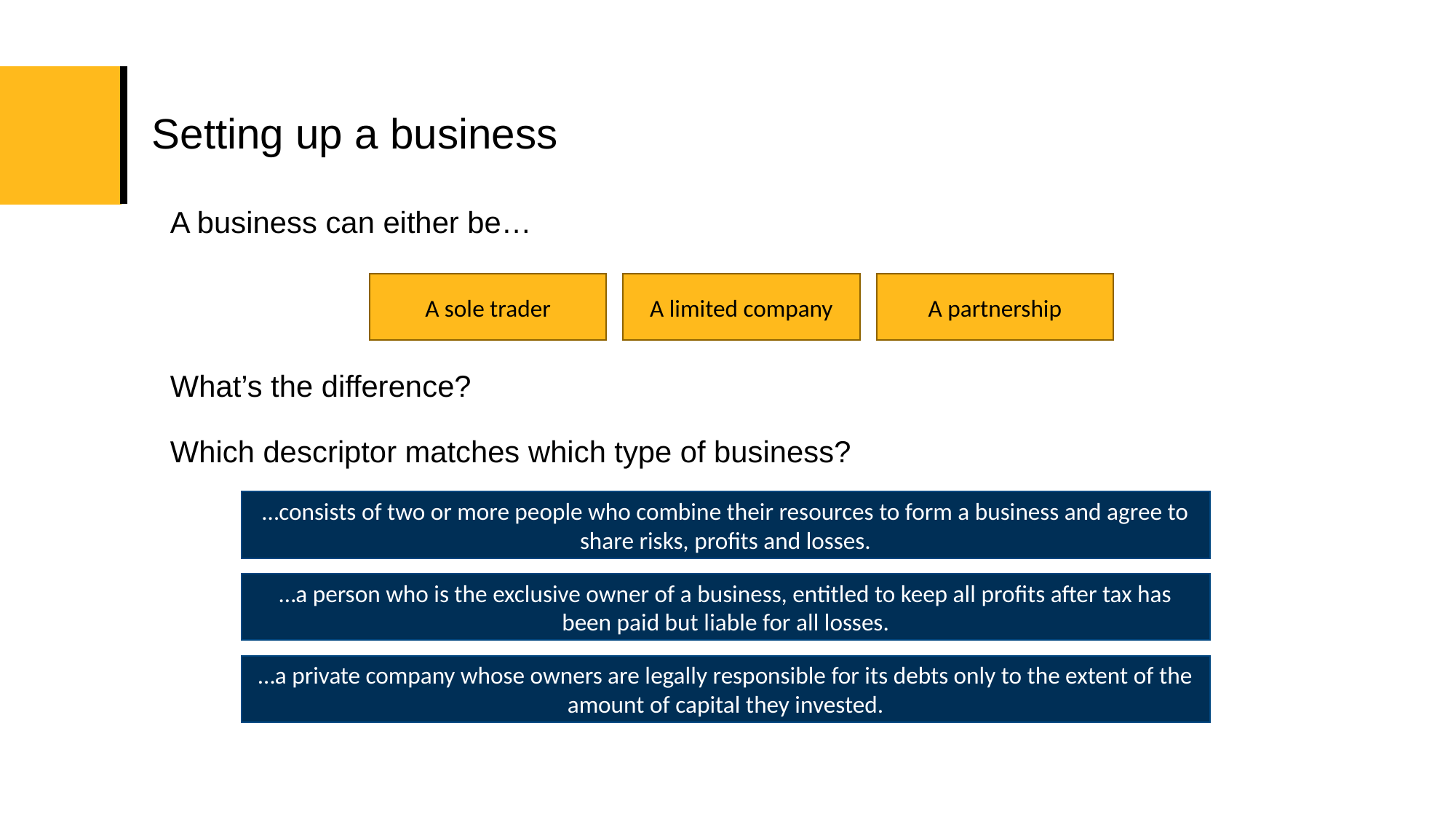

# Setting up a business
A business can either be…
What’s the difference?
Which descriptor matches which type of business?
A sole trader
A limited company
A partnership
…consists of two or more people who combine their resources to form a business and agree to share risks, profits and losses.
…a person who is the exclusive owner of a business, entitled to keep all profits after tax has been paid but liable for all losses.
…a private company whose owners are legally responsible for its debts only to the extent of the amount of capital they invested.